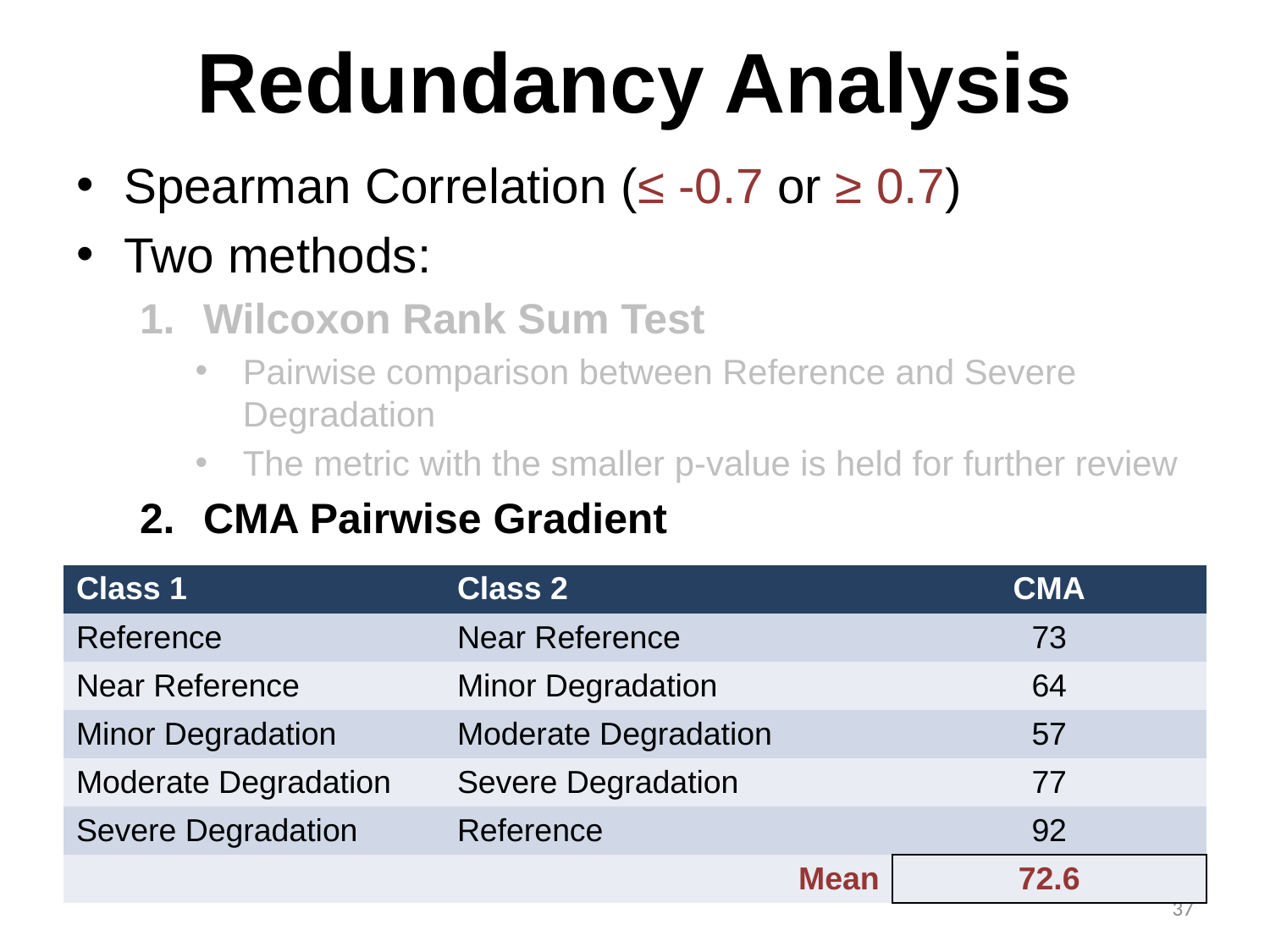

# Redundancy Analysis
Spearman Correlation (≤ -0.7 or ≥ 0.7)
Two methods:
Wilcoxon Rank Sum Test
Pairwise comparison between Reference and Severe Degradation
The metric with the smaller p-value is held for further review
CMA Pairwise Gradient

| Class 1 | Class 2 | CMA |
| --- | --- | --- |
| Reference | Near Reference | 73 |
| Near Reference | Minor Degradation | 64 |
| Minor Degradation | Moderate Degradation | 57 |
| Moderate Degradation | Severe Degradation | 77 |
| Severe Degradation | Reference | 92 |
|  | Mean | 72.6 |
37